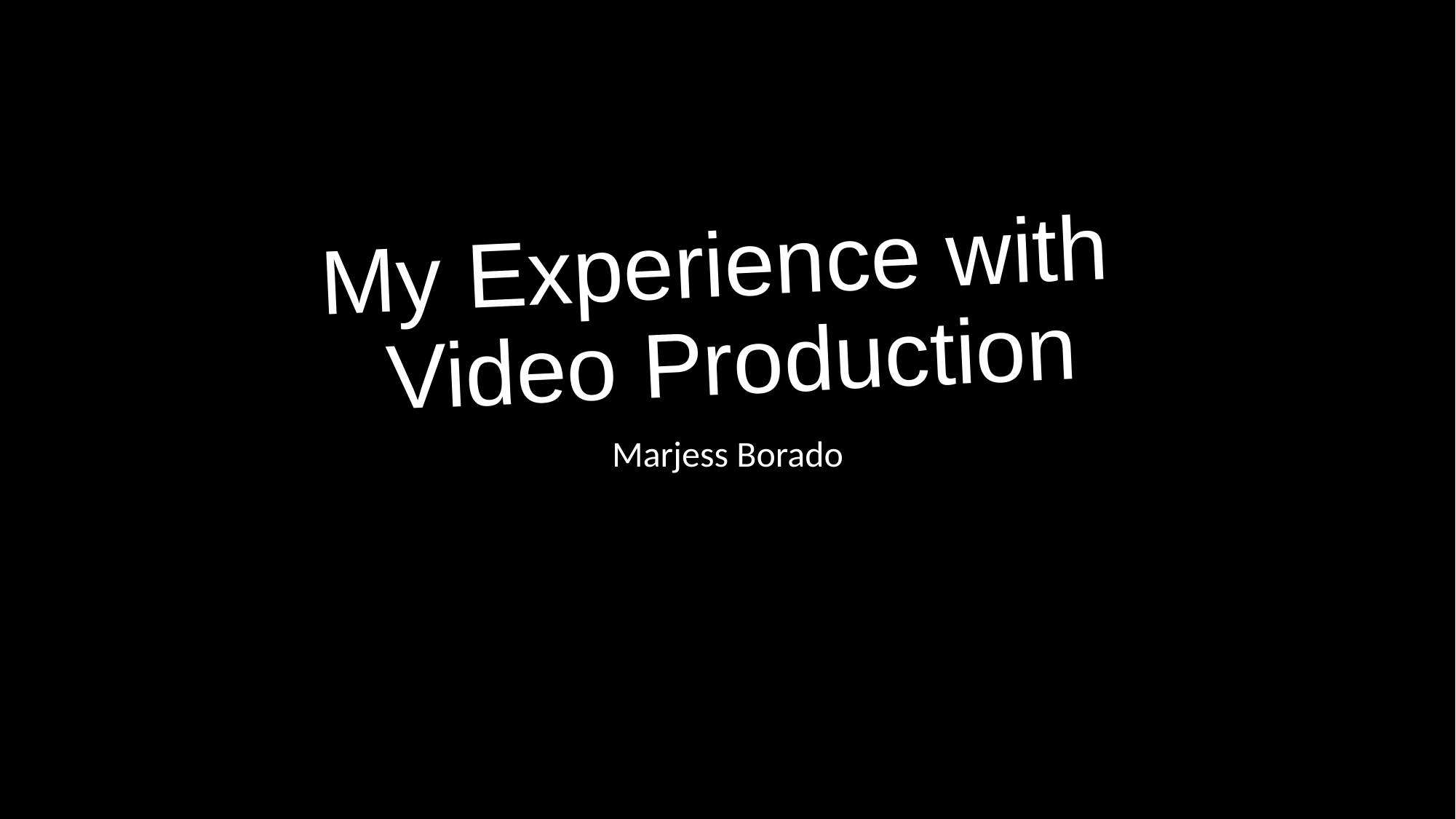

# My Experience with Video Production
Marjess Borado